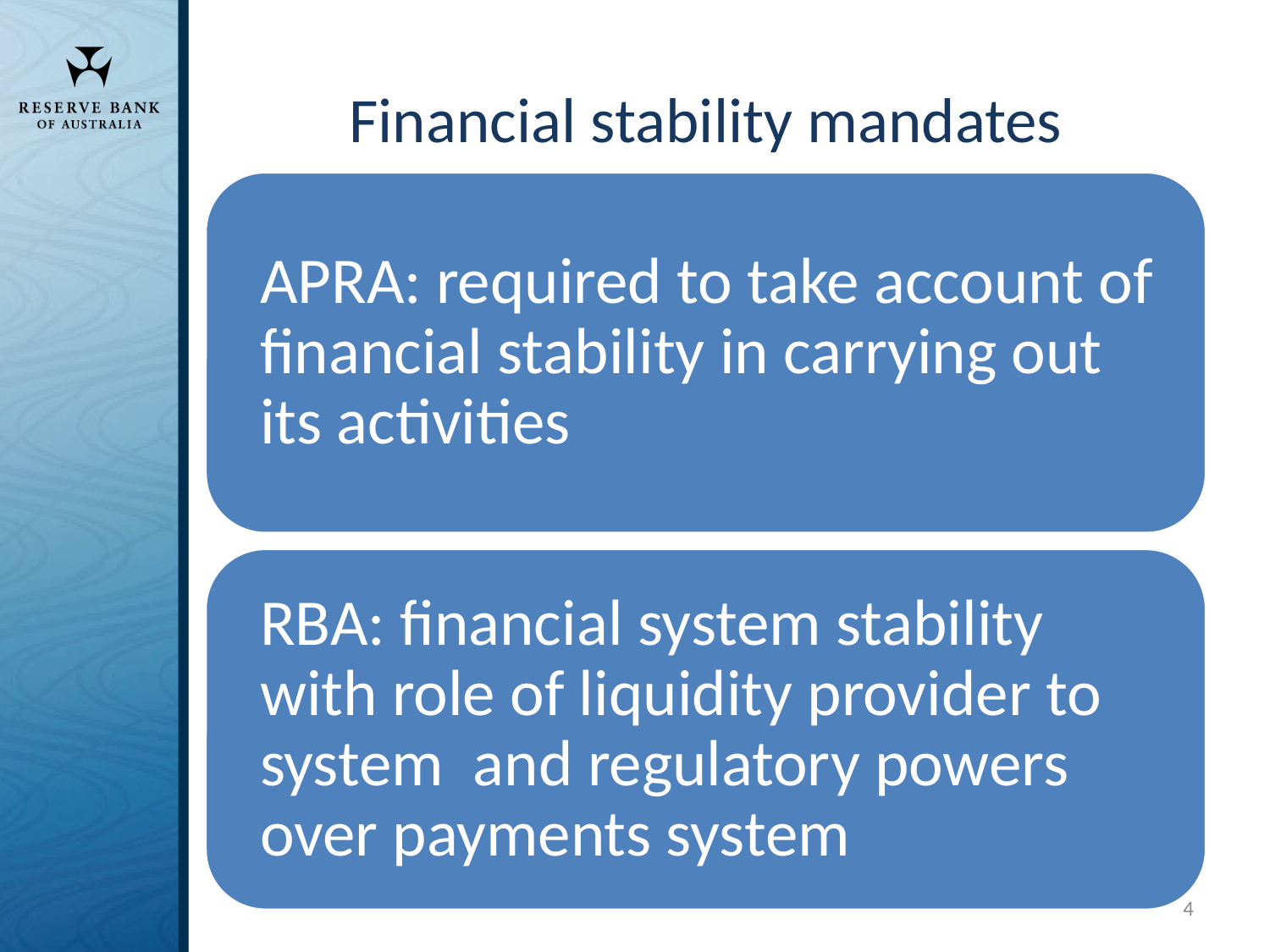

# Financial stability mandates
APRA: required to take account of financial stability in carrying out its activities
RBA: financial system stability with role of liquidity provider to system  and regulatory powers over payments system
4